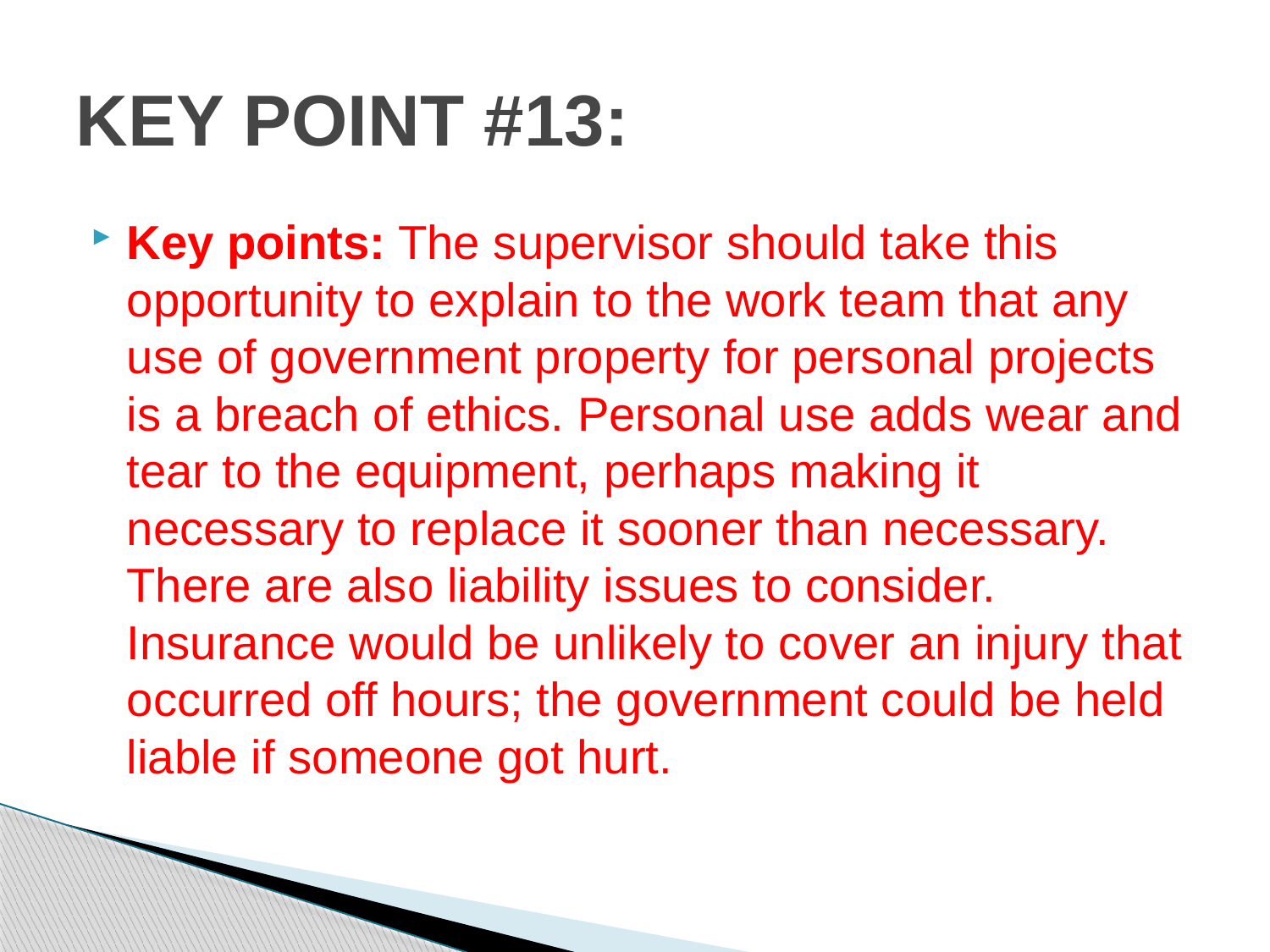

# KEY POINT #13:
Key points: The supervisor should take this opportunity to explain to the work team that any use of government property for personal projects is a breach of ethics. Personal use adds wear and tear to the equipment, perhaps making it necessary to replace it sooner than necessary. There are also liability issues to consider. Insurance would be unlikely to cover an injury that occurred off hours; the government could be held liable if someone got hurt.